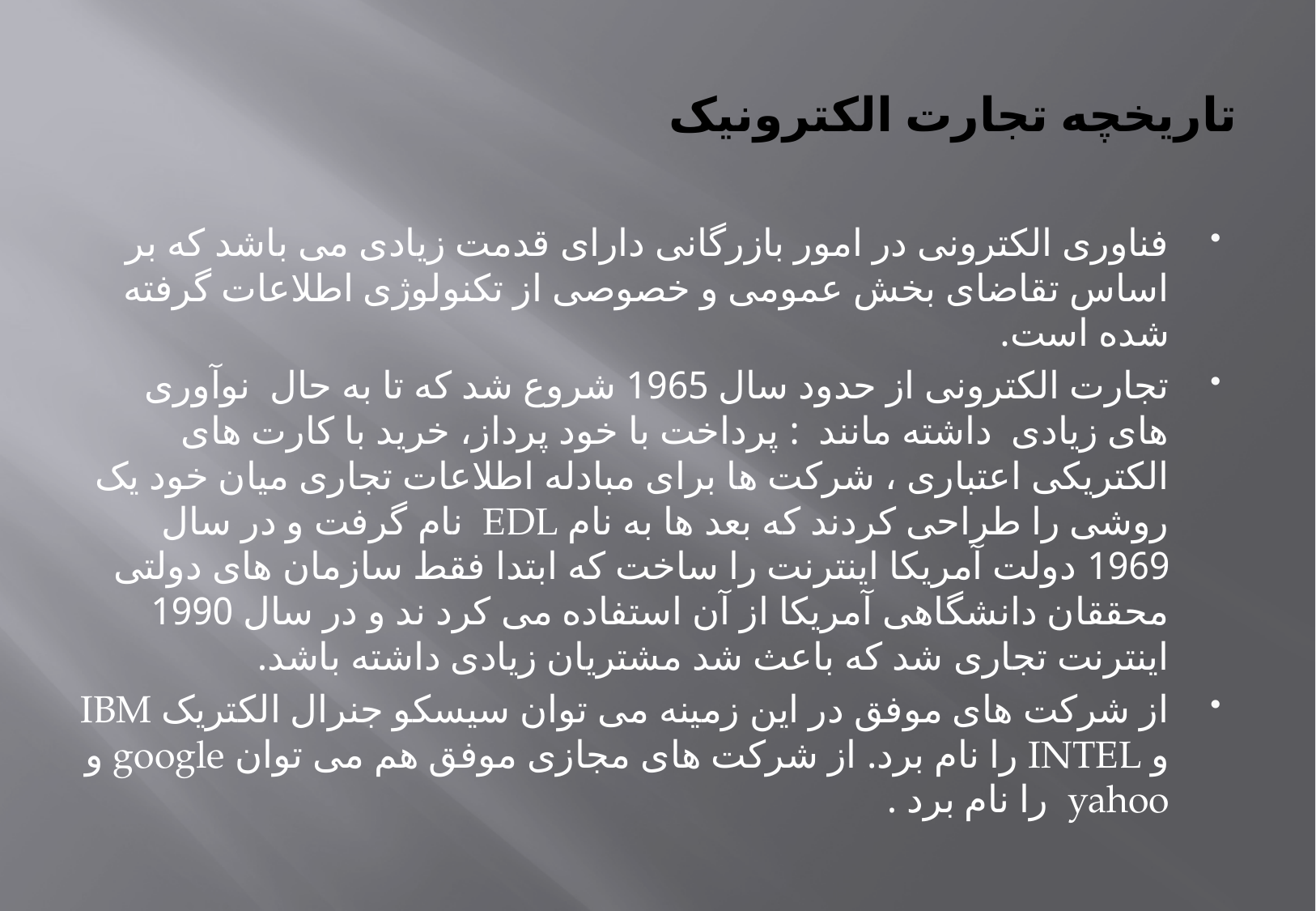

# تاریخچه تجارت الکترونیک
فناوری الکترونی در امور بازرگانی دارای قدمت زیادی می باشد که بر اساس تقاضای بخش عمومی و خصوصی از تکنولوژی اطلاعات گرفته شده است.
تجارت الکترونی از حدود سال 1965 شروع شد که تا به حال  نوآوری های زیادی  داشته مانند  : پرداخت با خود پرداز، خرید با کارت های الکتریکی اعتباری ، شرکت ها برای مبادله اطلاعات تجاری میان خود یک روشی را طراحی کردند که بعد ها به نام EDL  نام گرفت و در سال 1969 دولت آمریکا اینترنت را ساخت که ابتدا فقط سازمان های دولتی محققان دانشگاهی آمریکا از آن استفاده می کرد ند و در سال 1990 اینترنت تجاری شد که باعث شد مشتریان زیادی داشته باشد.
از شرکت های موفق در این زمینه می توان سیسکو جنرال الکتریک IBM و INTEL را نام برد. از شرکت های مجازی موفق هم می توان google و yahoo  را نام برد .